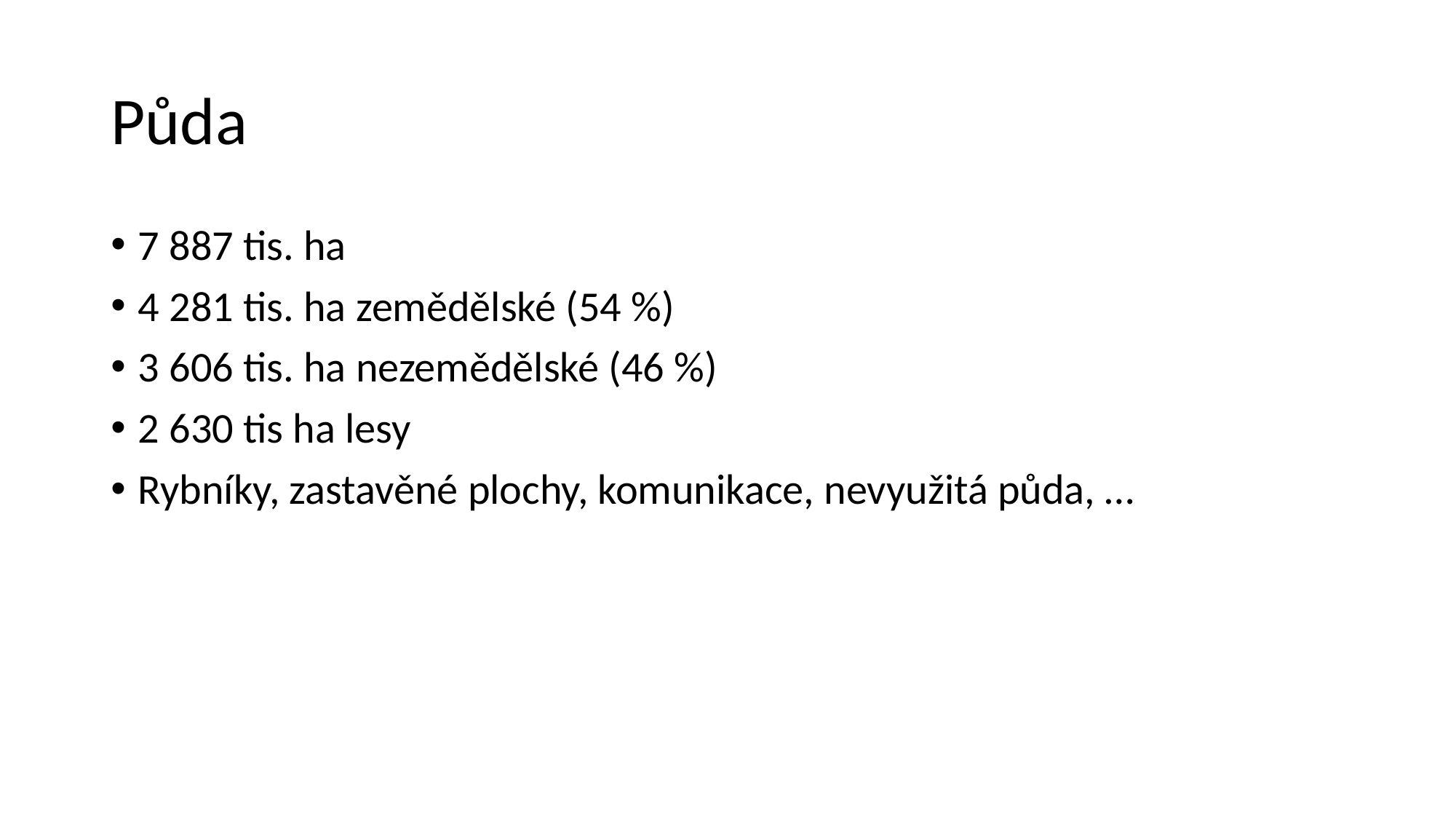

# Půda
7 887 tis. ha
4 281 tis. ha zemědělské (54 %)
3 606 tis. ha nezemědělské (46 %)
2 630 tis ha lesy
Rybníky, zastavěné plochy, komunikace, nevyužitá půda, …